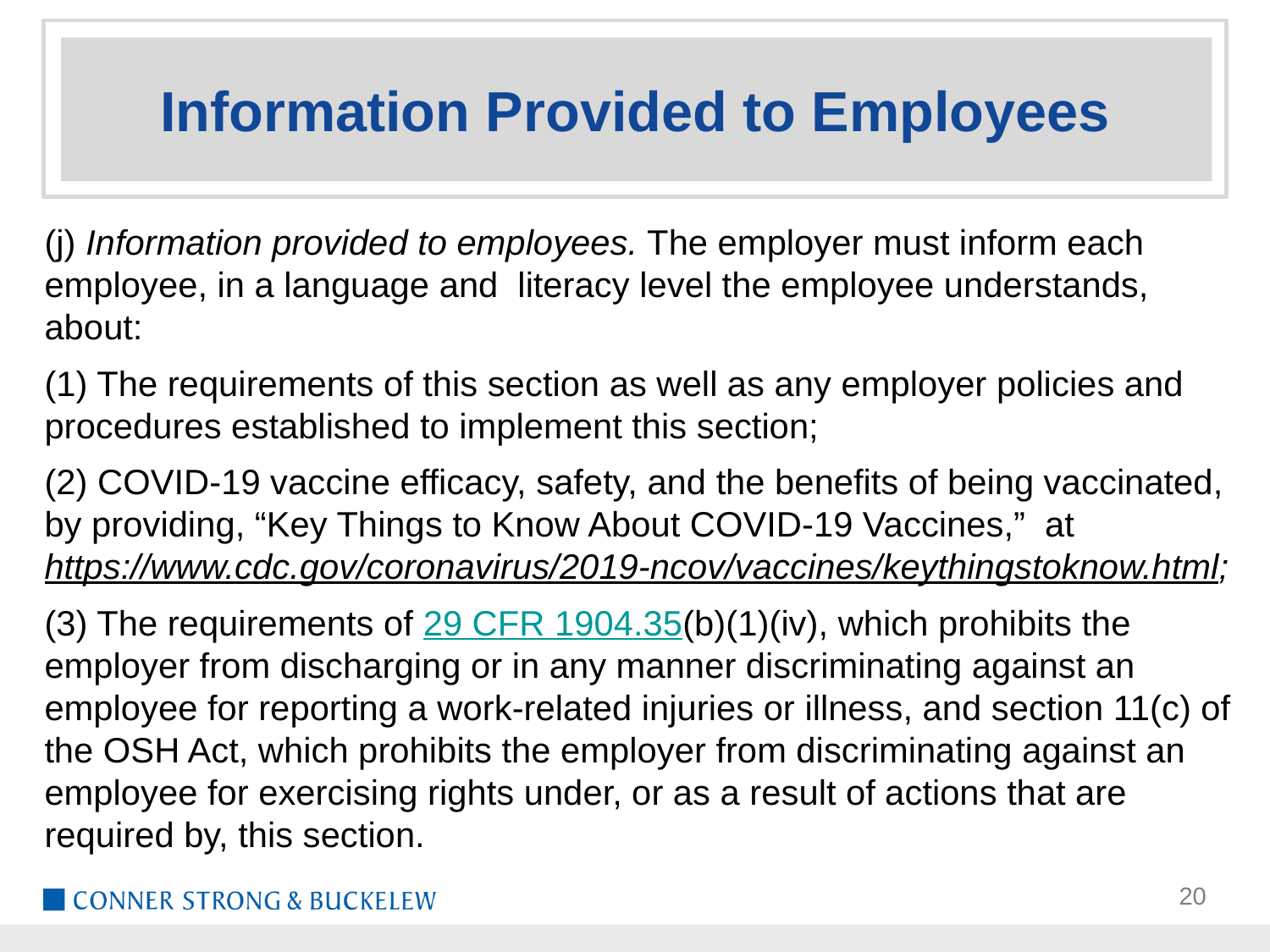

# Information Provided to Employees
(j) Information provided to employees. The employer must inform each employee, in a language and  literacy level the employee understands, about:
(1) The requirements of this section as well as any employer policies and procedures established to implement this section;
(2) COVID-19 vaccine efficacy, safety, and the benefits of being vaccinated, by providing, “Key Things to Know About COVID-19 Vaccines,”  at https://www.cdc.gov/​coronavirus/​2019-ncov/​vaccines/​keythingstoknow.html;​
(3) The requirements of 29 CFR 1904.35(b)(1)(iv), which prohibits the employer from discharging or in any manner discriminating against an employee for reporting a work-related injuries or illness, and section 11(c) of the OSH Act, which prohibits the employer from discriminating against an employee for exercising rights under, or as a result of actions that are required by, this section.